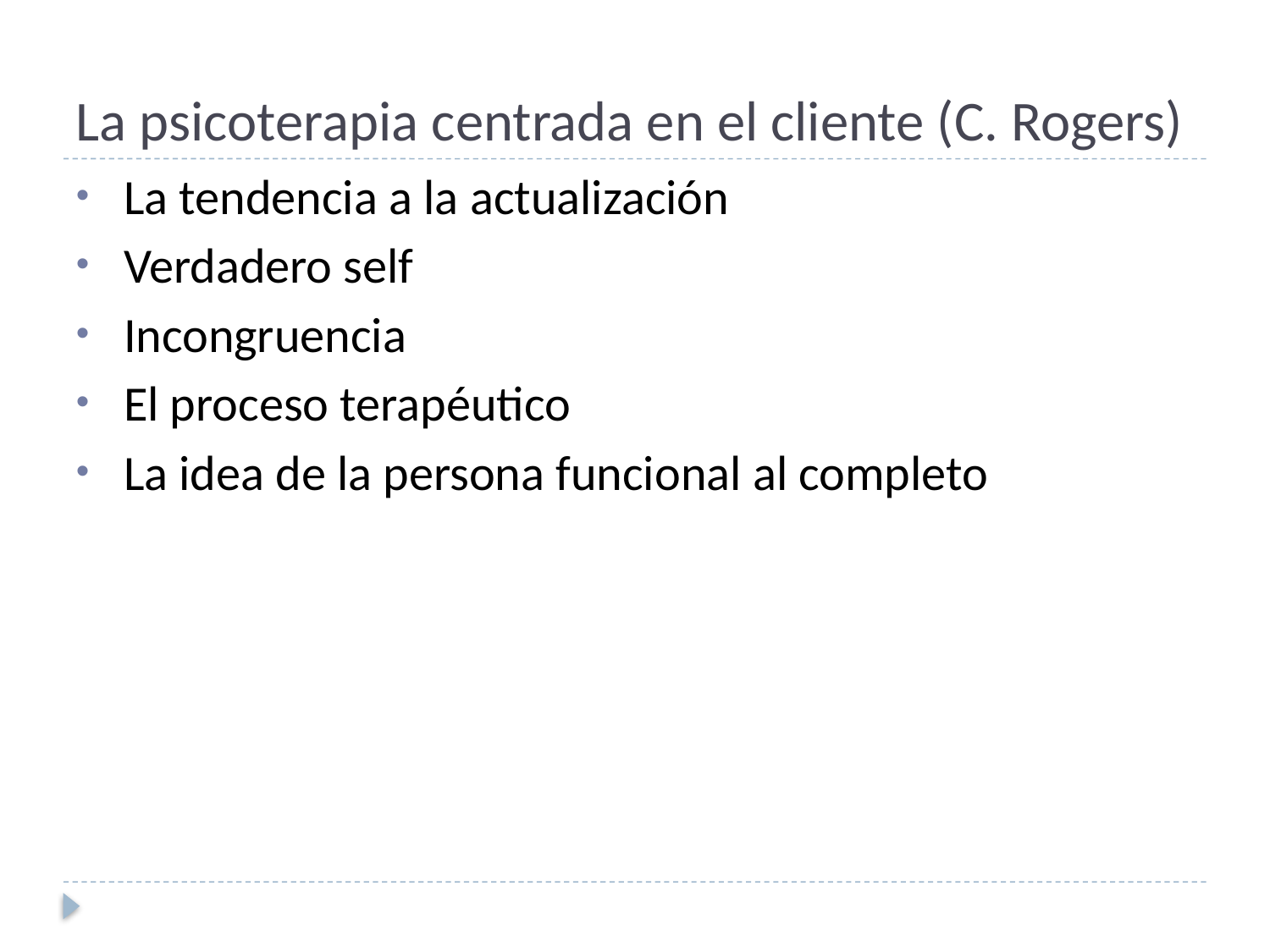

# La psicoterapia centrada en el cliente (C. Rogers)
La tendencia a la actualización
Verdadero self
Incongruencia
El proceso terapéutico
La idea de la persona funcional al completo